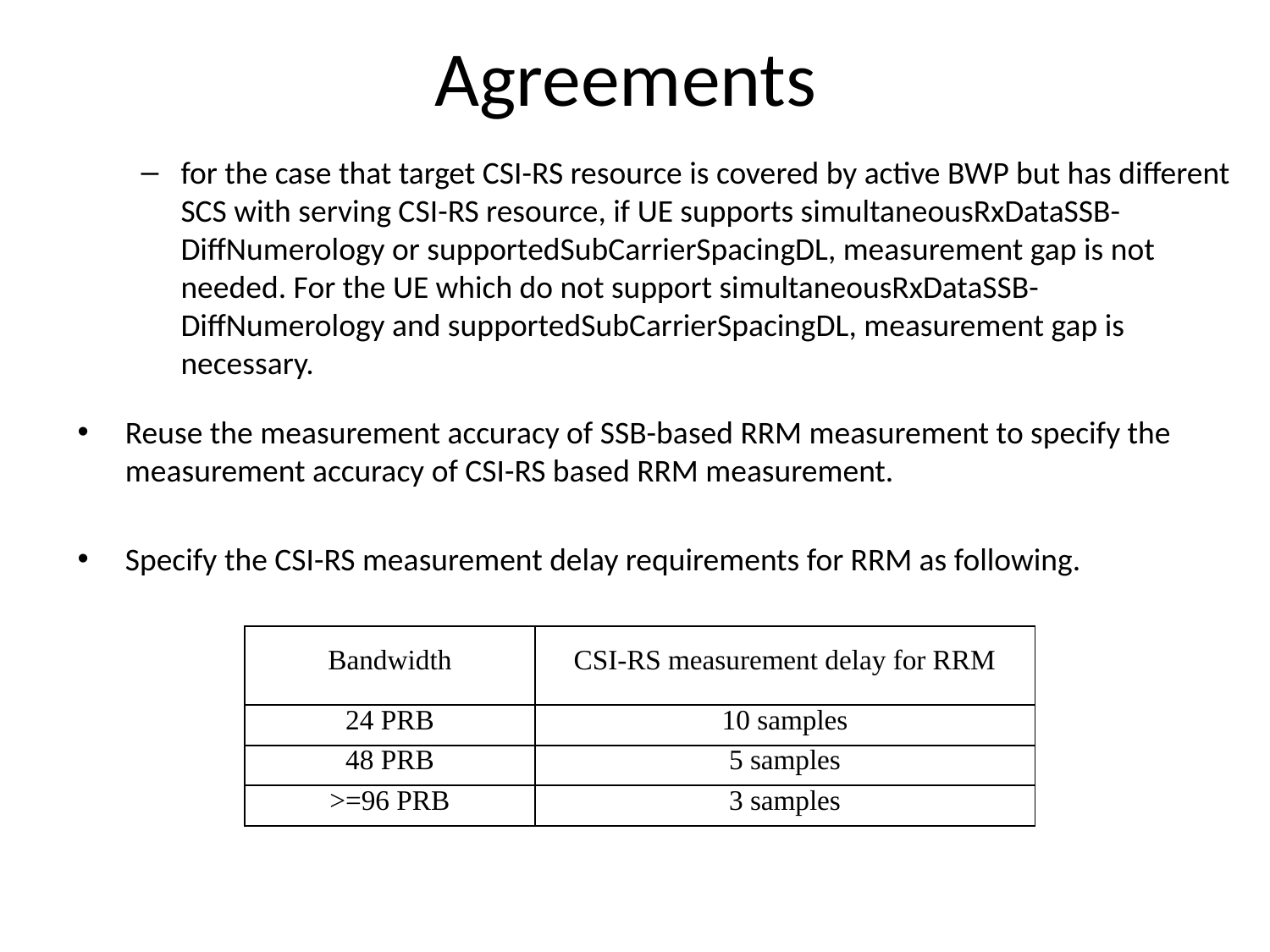

# Agreements
for the case that target CSI-RS resource is covered by active BWP but has different SCS with serving CSI-RS resource, if UE supports simultaneousRxDataSSB-DiffNumerology or supportedSubCarrierSpacingDL, measurement gap is not needed. For the UE which do not support simultaneousRxDataSSB-DiffNumerology and supportedSubCarrierSpacingDL, measurement gap is necessary.

Reuse the measurement accuracy of SSB-based RRM measurement to specify the measurement accuracy of CSI-RS based RRM measurement.

Specify the CSI-RS measurement delay requirements for RRM as following.

| Bandwidth | CSI-RS measurement delay for RRM |
| --- | --- |
| 24 PRB | 10 samples |
| 48 PRB | 5 samples |
| >=96 PRB | 3 samples |